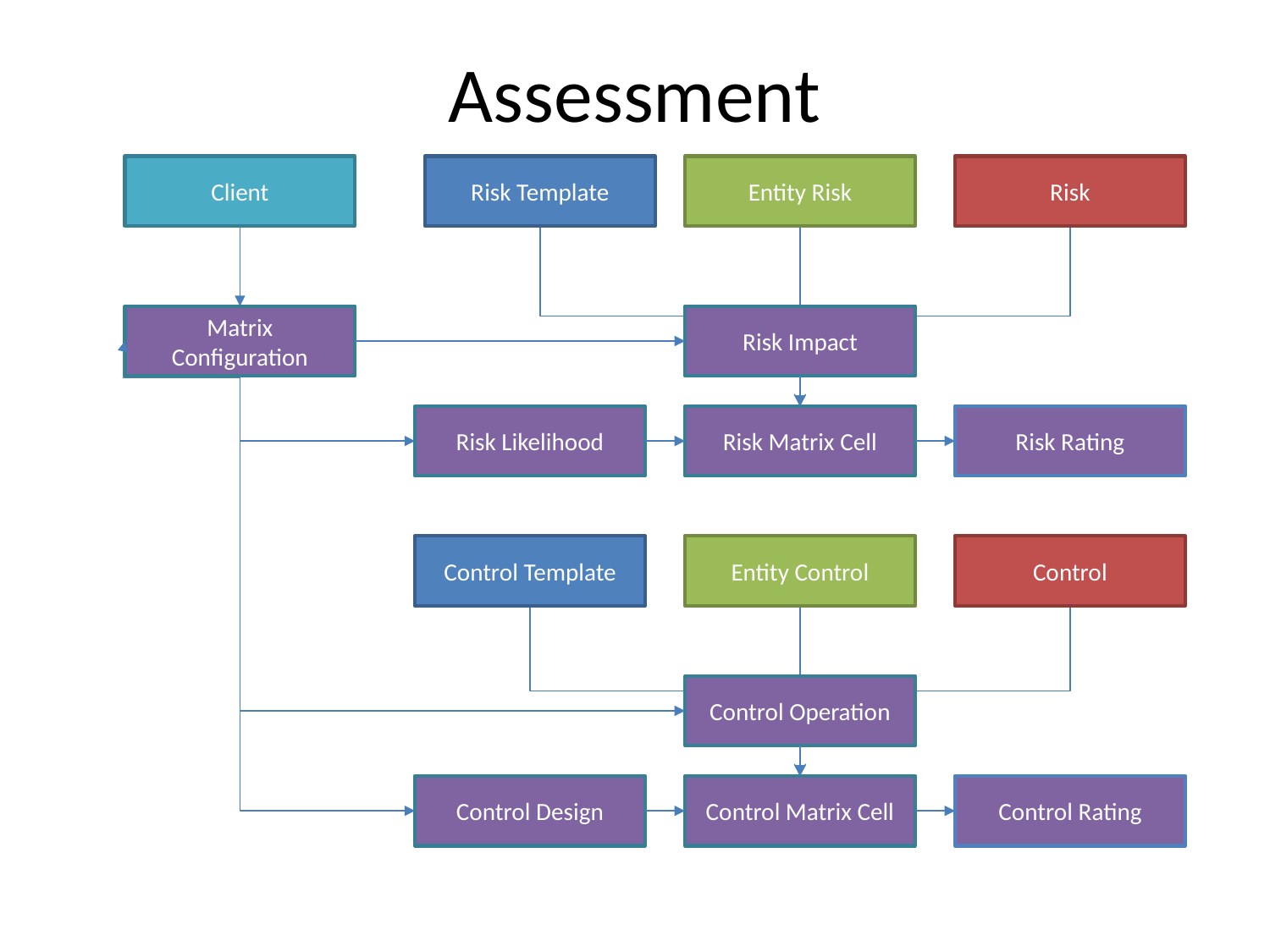

# Assessment
Client
Risk Template
Entity Risk
Risk
Matrix Configuration
Risk Impact
Risk Likelihood
Risk Matrix Cell
Risk Rating
Control Template
Entity Control
Control
Control Operation
Control Design
Control Matrix Cell
Control Rating